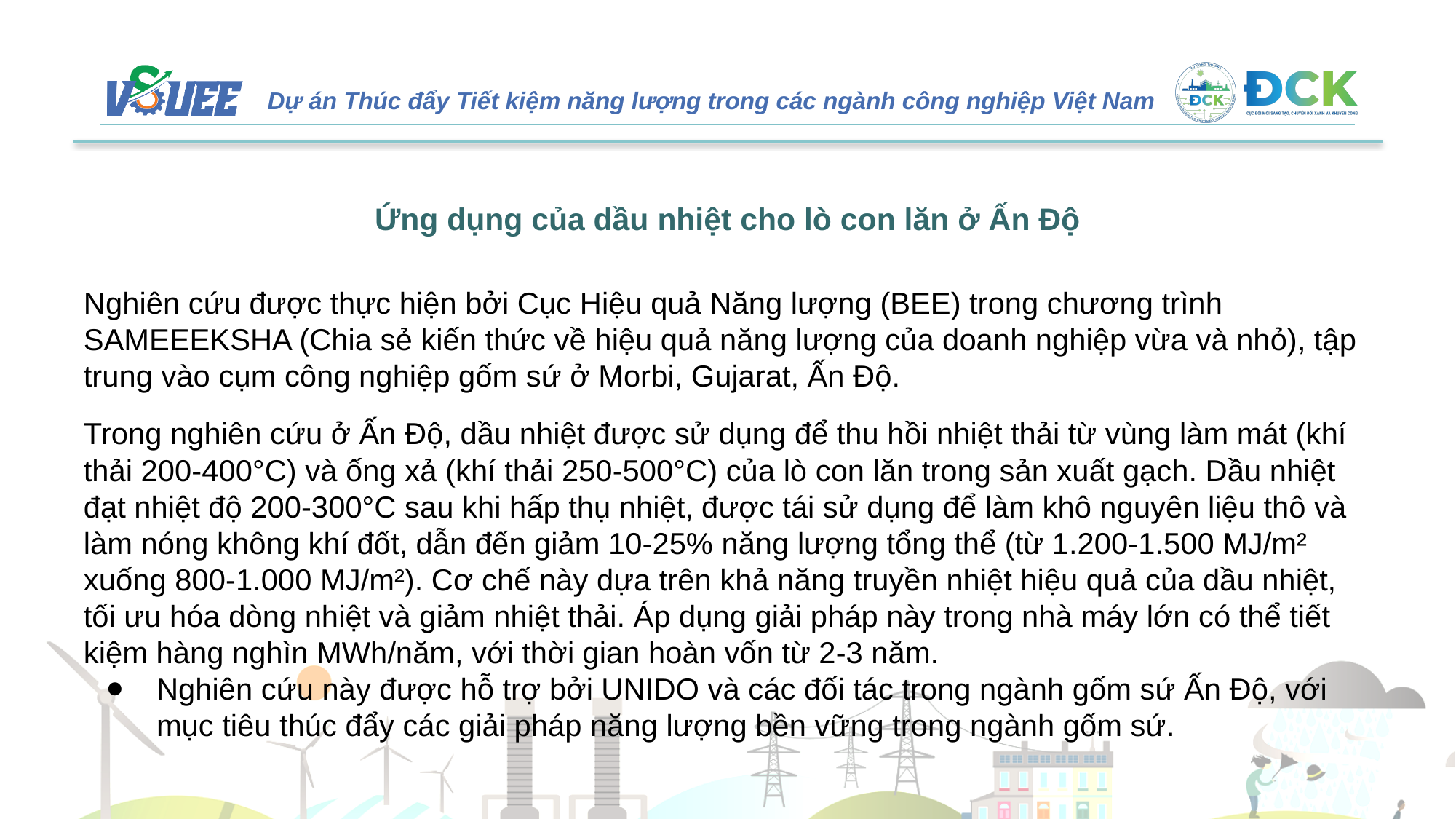

# Ứng dụng của dầu nhiệt cho lò con lăn ở Ấn Độ
Nghiên cứu được thực hiện bởi Cục Hiệu quả Năng lượng (BEE) trong chương trình SAMEEEKSHA (Chia sẻ kiến thức về hiệu quả năng lượng của doanh nghiệp vừa và nhỏ), tập trung vào cụm công nghiệp gốm sứ ở Morbi, Gujarat, Ấn Độ.
Trong nghiên cứu ở Ấn Độ, dầu nhiệt được sử dụng để thu hồi nhiệt thải từ vùng làm mát (khí thải 200-400°C) và ống xả (khí thải 250-500°C) của lò con lăn trong sản xuất gạch. Dầu nhiệt đạt nhiệt độ 200-300°C sau khi hấp thụ nhiệt, được tái sử dụng để làm khô nguyên liệu thô và làm nóng không khí đốt, dẫn đến giảm 10-25% năng lượng tổng thể (từ 1.200-1.500 MJ/m² xuống 800-1.000 MJ/m²). Cơ chế này dựa trên khả năng truyền nhiệt hiệu quả của dầu nhiệt, tối ưu hóa dòng nhiệt và giảm nhiệt thải. Áp dụng giải pháp này trong nhà máy lớn có thể tiết kiệm hàng nghìn MWh/năm, với thời gian hoàn vốn từ 2-3 năm.
Nghiên cứu này được hỗ trợ bởi UNIDO và các đối tác trong ngành gốm sứ Ấn Độ, với mục tiêu thúc đẩy các giải pháp năng lượng bền vững trong ngành gốm sứ.